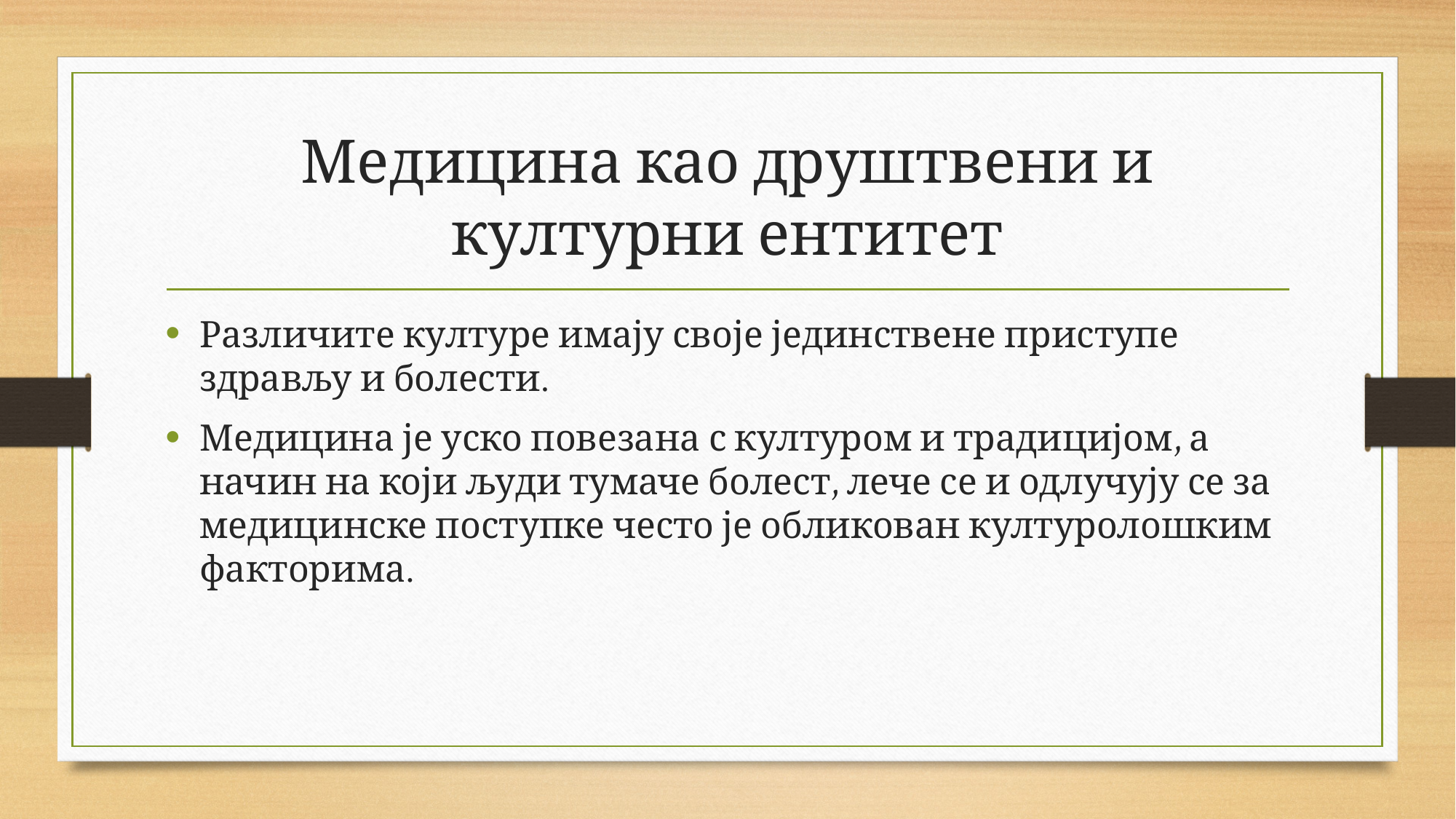

# Медицина као друштвени и културни ентитет
Различите културе имају своје јединствене приступе здрављу и болести.
Медицина је уско повезана с културом и традицијом, а начин на који људи тумаче болест, лече се и одлучују се за медицинске поступке често је обликован културолошким факторима.